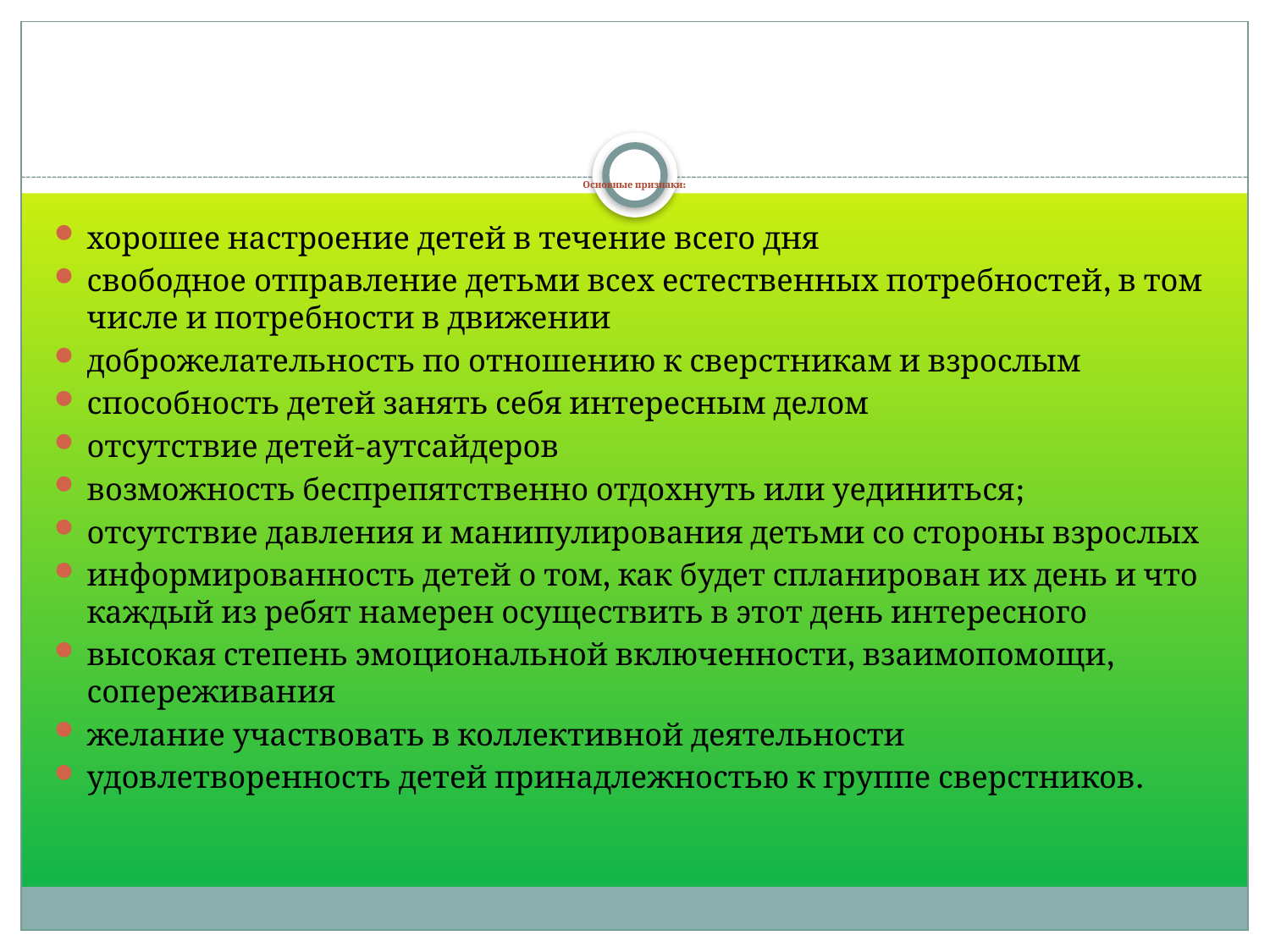

# Основные признаки:
хорошее настроение детей в течение всего дня
свободное отправление детьми всех естественных потребностей, в том числе и потребности в движении
доброжелательность по отношению к сверстникам и взрослым
способность детей занять себя интересным делом
отсутствие детей-аутсайдеров
возможность беспрепятственно отдохнуть или уединиться;
отсутствие давления и манипулирования детьми со стороны взрослых
информированность детей о том, как будет спланирован их день и что каждый из ребят намерен осуществить в этот день интересного
высокая степень эмоциональной включенности, взаимопомощи, сопереживания
желание участвовать в коллективной деятельности
удовлетворенность детей принадлежностью к группе сверстников.